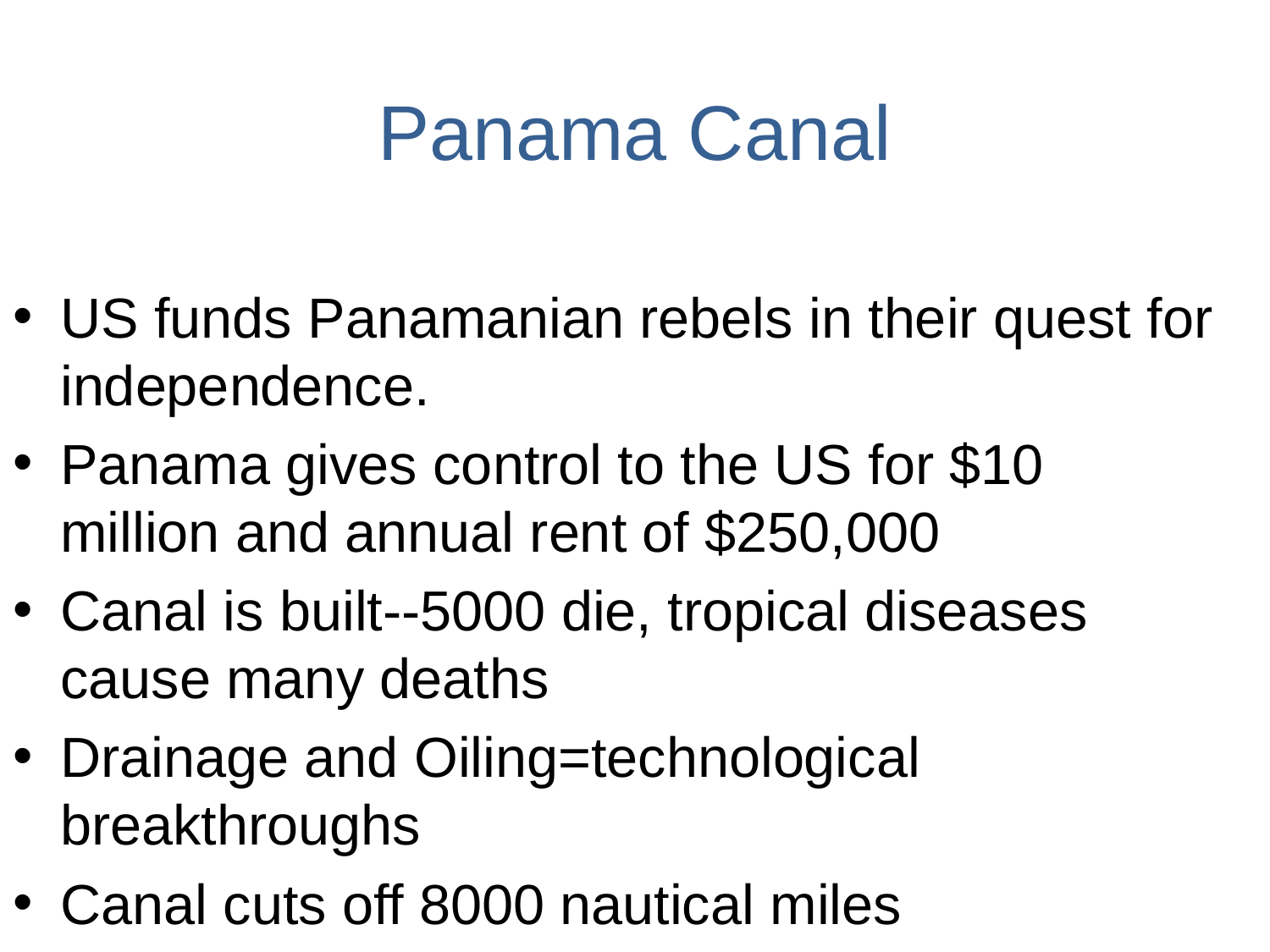

# Panama Canal
US funds Panamanian rebels in their quest for independence.
Panama gives control to the US for $10 million and annual rent of $250,000
Canal is built--5000 die, tropical diseases cause many deaths
Drainage and Oiling=technological breakthroughs
Canal cuts off 8000 nautical miles